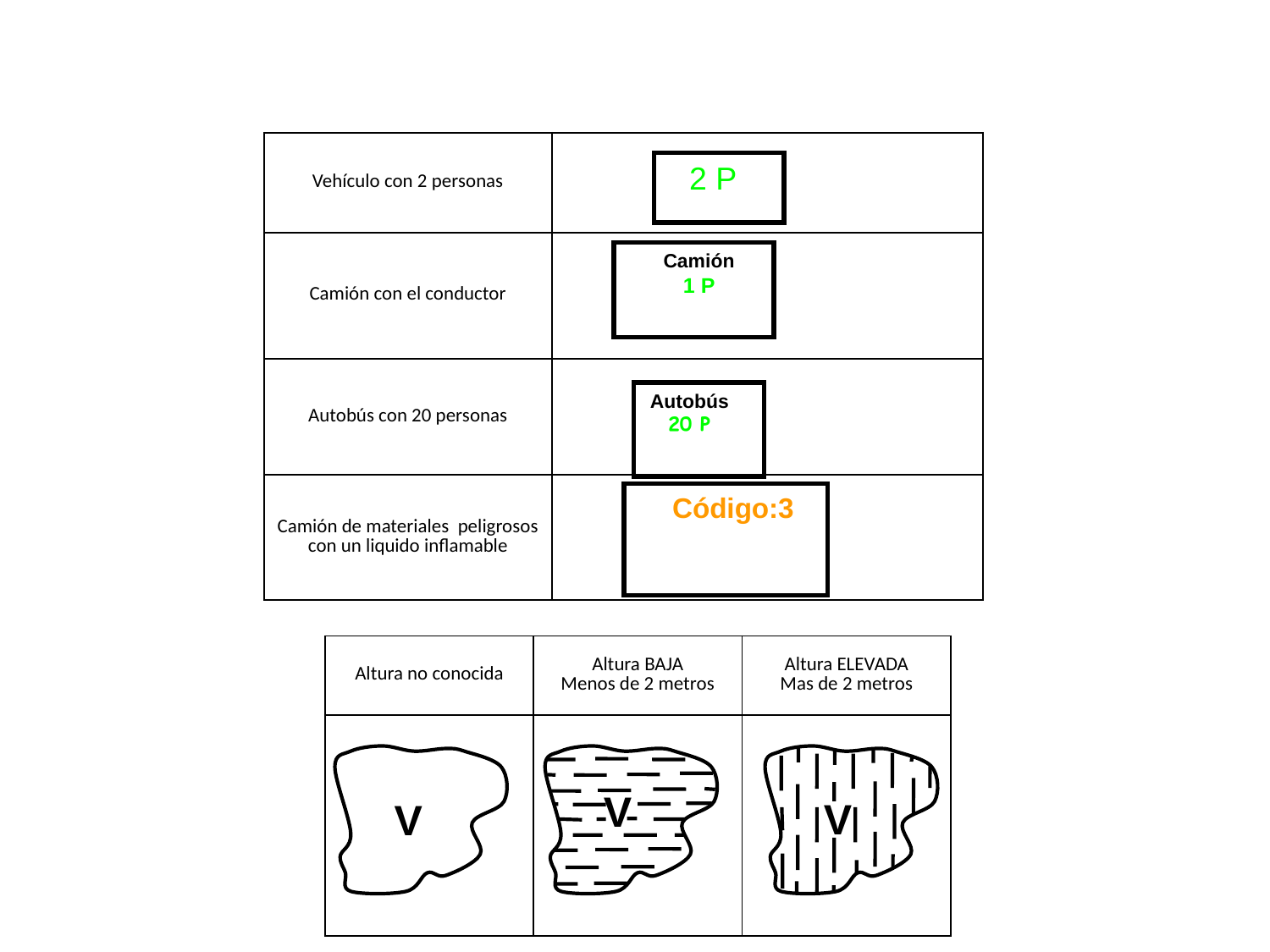

| Vehículo con 2 personas |  |
| --- | --- |
| Camión con el conductor |  |
| Autobús con 20 personas |  |
| Camión de materiales peligrosos con un liquido inflamable |  |

2 P

Camión
1 P

Autobús
20 P

Código:3

| Altura no conocida | Altura BAJA Menos de 2 metros | Altura ELEVADA Mas de 2 metros |
| --- | --- | --- |
|  |  |  |

V

V

V